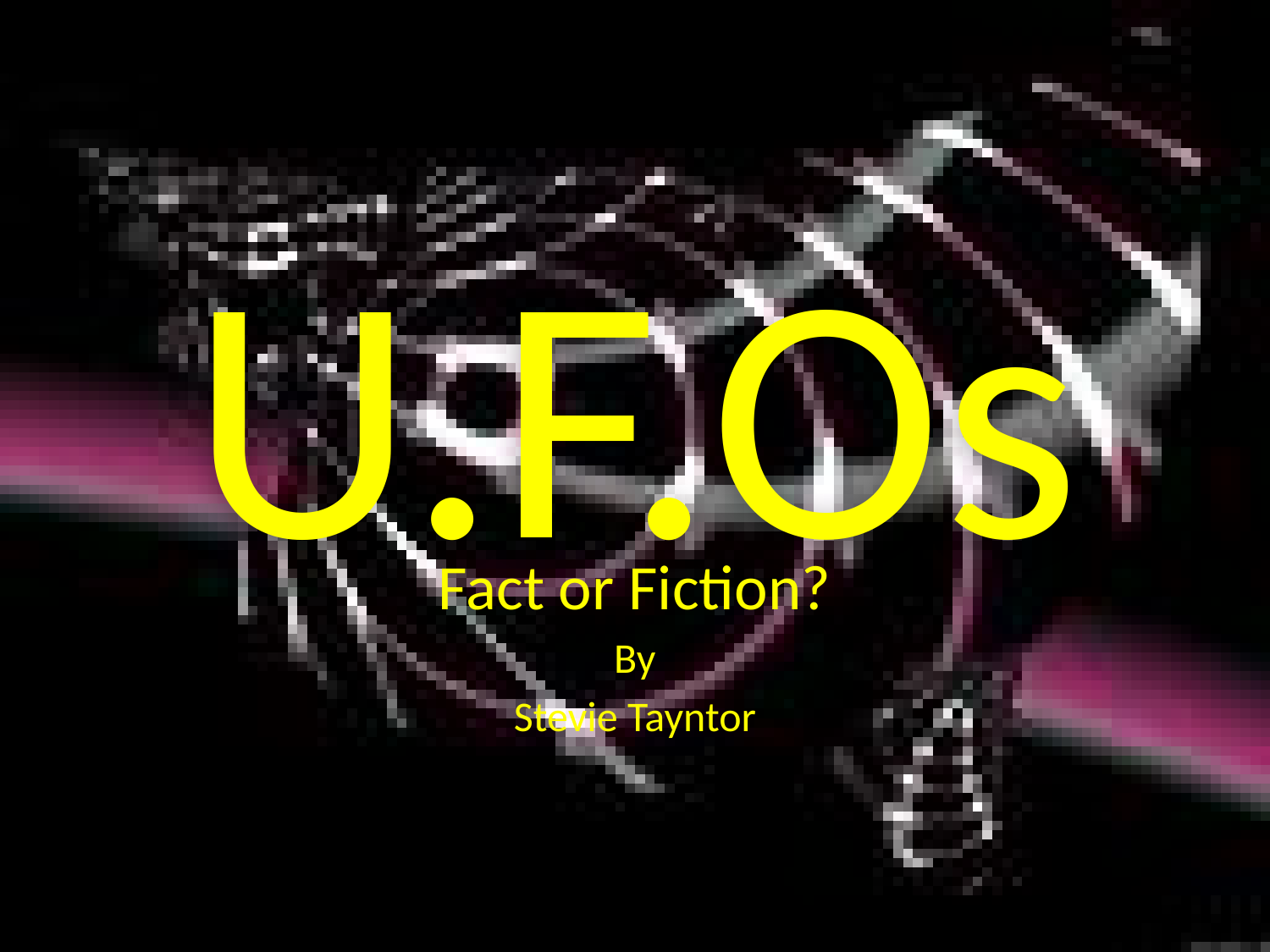

# U.F.Os
Fact or Fiction?
By
Stevie Tayntor